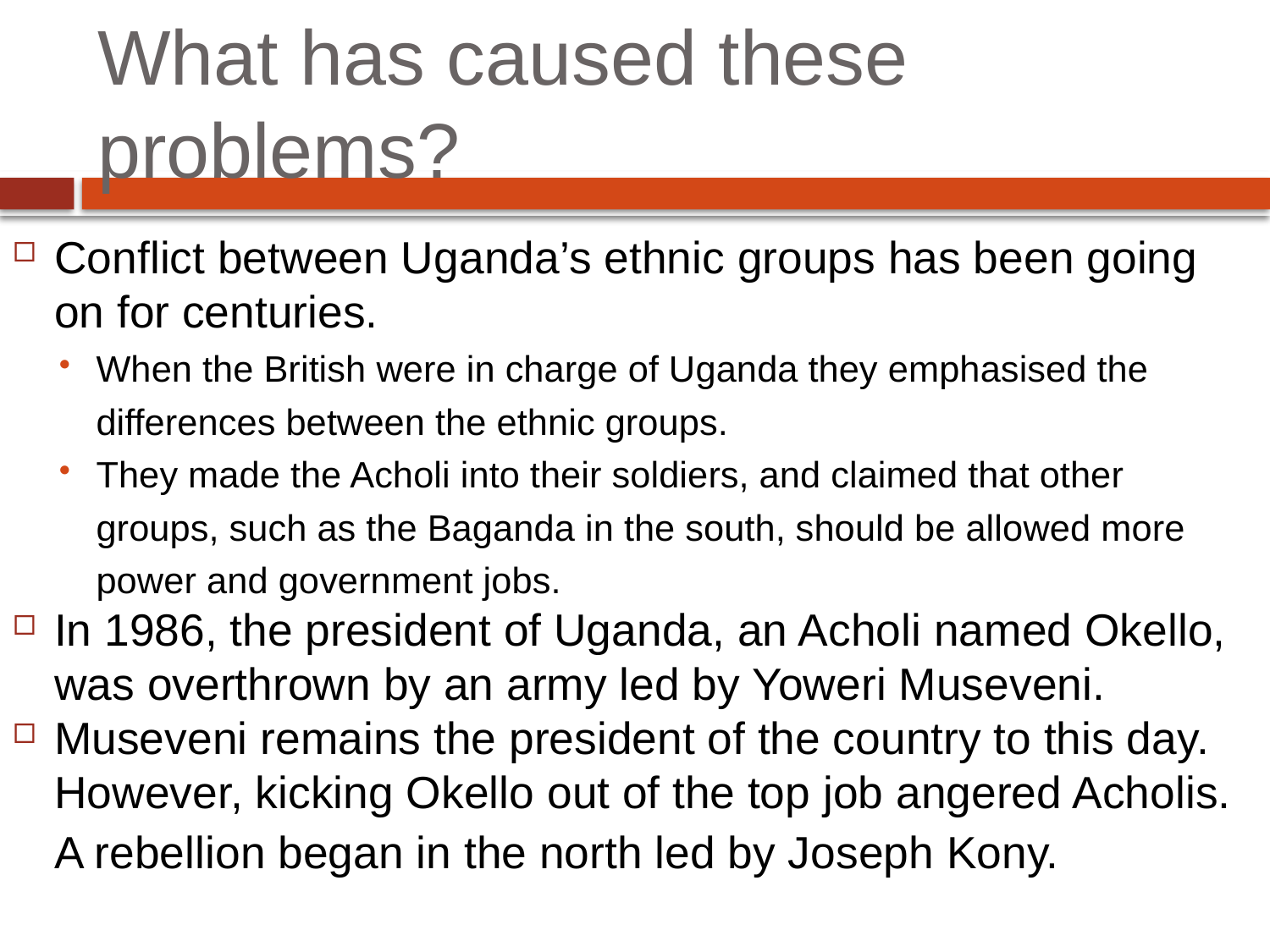

# What has caused these problems?
Conflict between Uganda’s ethnic groups has been going on for centuries.
When the British were in charge of Uganda they emphasised the differences between the ethnic groups.
They made the Acholi into their soldiers, and claimed that other groups, such as the Baganda in the south, should be allowed more power and government jobs.
In 1986, the president of Uganda, an Acholi named Okello, was overthrown by an army led by Yoweri Museveni.
Museveni remains the president of the country to this day. However, kicking Okello out of the top job angered Acholis. A rebellion began in the north led by Joseph Kony.